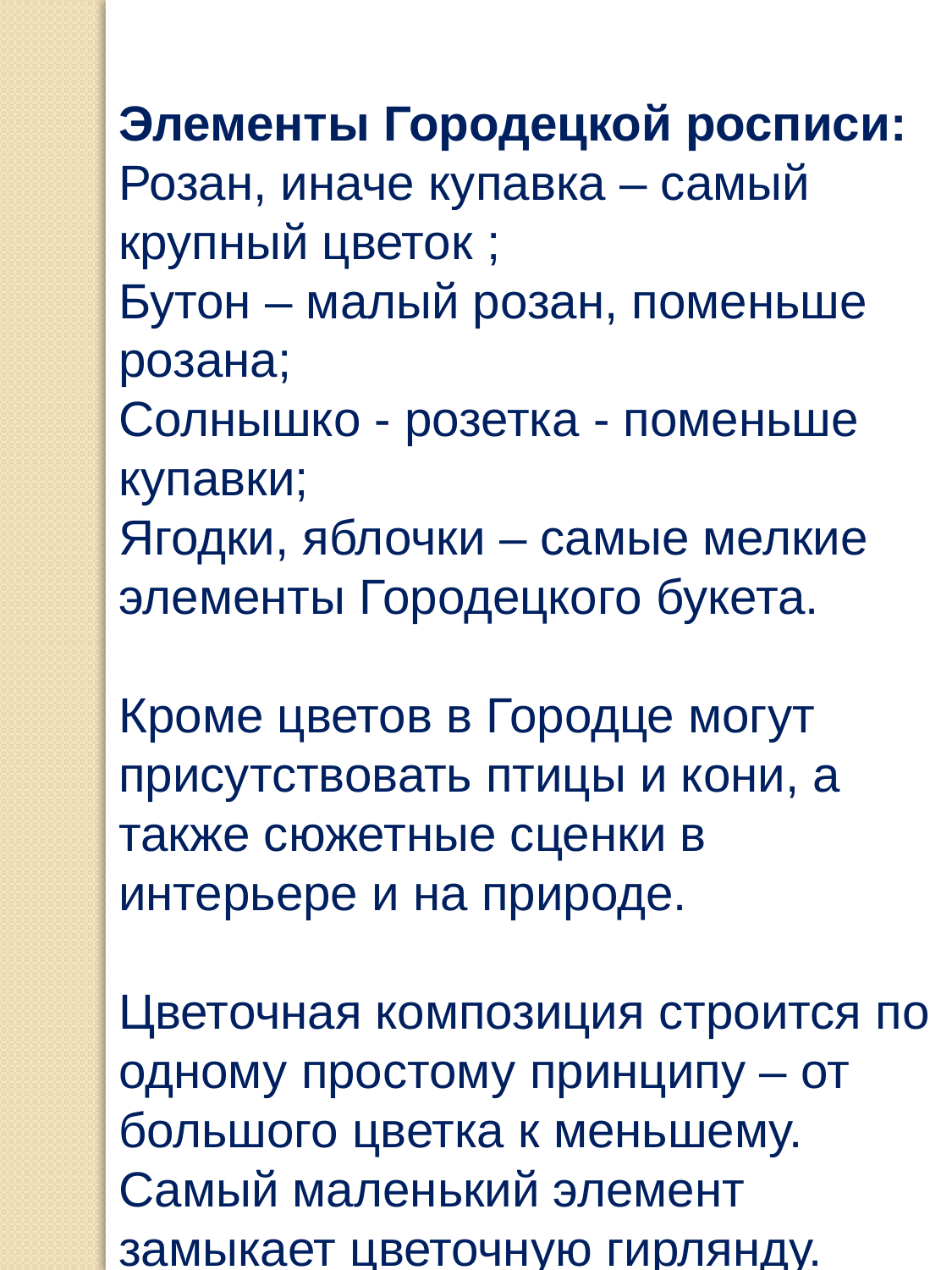

Элементы Городецкой росписи:
Розан, иначе купавка – самый крупный цветок ;
Бутон – малый розан, поменьше розана;
Солнышко - розетка - поменьше купавки;
Ягодки, яблочки – самые мелкие элементы Городецкого букета.
Кроме цветов в Городце могут присутствовать птицы и кони, а также сюжетные сценки в интерьере и на природе.
Цветочная композиция строится по одному простому принципу – от большого цветка к меньшему. Самый маленький элемент замыкает цветочную гирлянду.